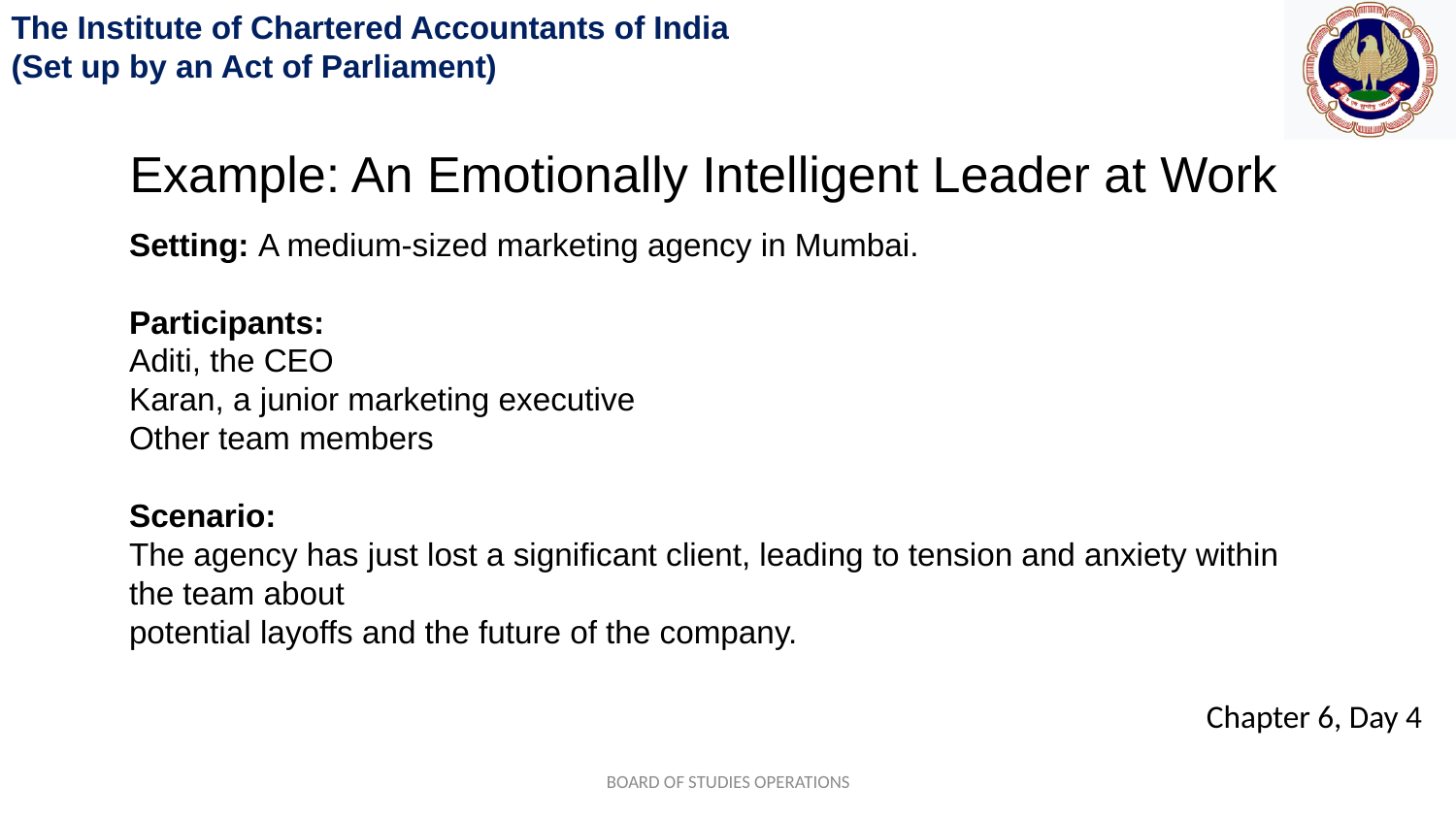

Example: An Emotionally Intelligent Leader at Work
Setting: A medium-sized marketing agency in Mumbai.

Participants:
Aditi, the CEO
Karan, a junior marketing executive
Other team members

Scenario:
The agency has just lost a significant client, leading to tension and anxiety within the team about
potential layoffs and the future of the company.

BOARD OF STUDIES OPERATIONS